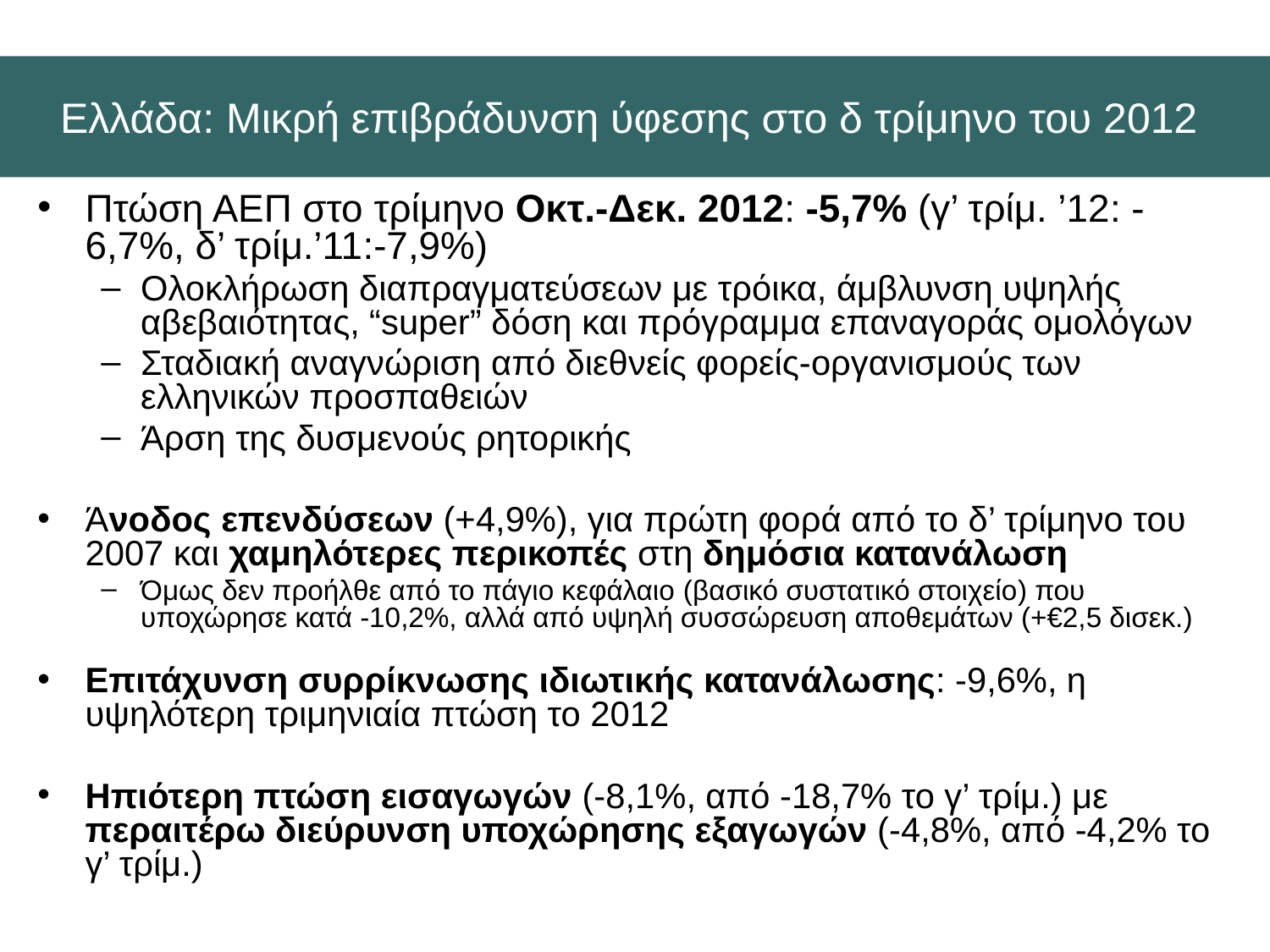

Ελλάδα: Μικρή επιβράδυνση ύφεσης στο δ τρίμηνο του 2012
Πτώση ΑΕΠ στο τρίμηνο Οκτ.-Δεκ. 2012: -5,7% (γ’ τρίμ. ’12: -6,7%, δ’ τρίμ.’11:-7,9%)
Ολοκλήρωση διαπραγματεύσεων με τρόικα, άμβλυνση υψηλής αβεβαιότητας, “super” δόση και πρόγραμμα επαναγοράς ομολόγων
Σταδιακή αναγνώριση από διεθνείς φορείς-οργανισμούς των ελληνικών προσπαθειών
Άρση της δυσμενούς ρητορικής

Άνοδος επενδύσεων (+4,9%), για πρώτη φορά από το δ’ τρίμηνο του 2007 και χαμηλότερες περικοπές στη δημόσια κατανάλωση
Όμως δεν προήλθε από το πάγιο κεφάλαιο (βασικό συστατικό στοιχείο) που υποχώρησε κατά -10,2%, αλλά από υψηλή συσσώρευση αποθεμάτων (+€2,5 δισεκ.)

Επιτάχυνση συρρίκνωσης ιδιωτικής κατανάλωσης: -9,6%, η υψηλότερη τριμηνιαία πτώση το 2012

Ηπιότερη πτώση εισαγωγών (-8,1%, από -18,7% το γ’ τρίμ.) με περαιτέρω διεύρυνση υποχώρησης εξαγωγών (-4,8%, από -4,2% το γ’ τρίμ.)